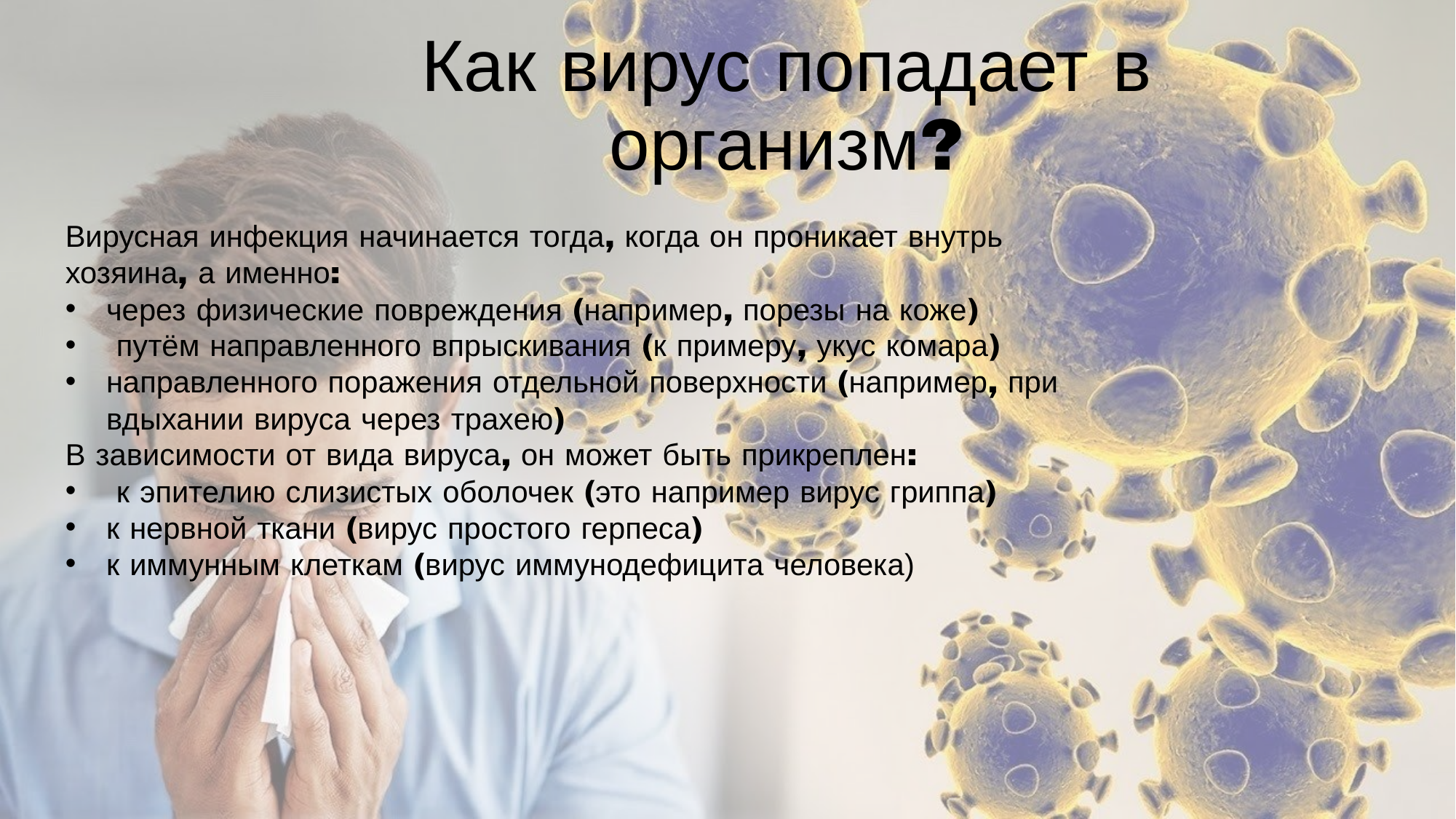

# Как вирус попадает в организм?
Вирусная инфекция начинается тогда, когда он проникает внутрь хозяина, а именно:
через физические повреждения (например, порезы на коже)
 путём направленного впрыскивания (к примеру, укус комара)
направленного поражения отдельной поверхности (например, при вдыхании вируса через трахею)
В зависимости от вида вируса, он может быть прикреплен:
 к эпителию слизистых оболочек (это например вирус гриппа)
к нервной ткани (вирус простого герпеса)
к иммунным клеткам (вирус иммунодефицита человека)